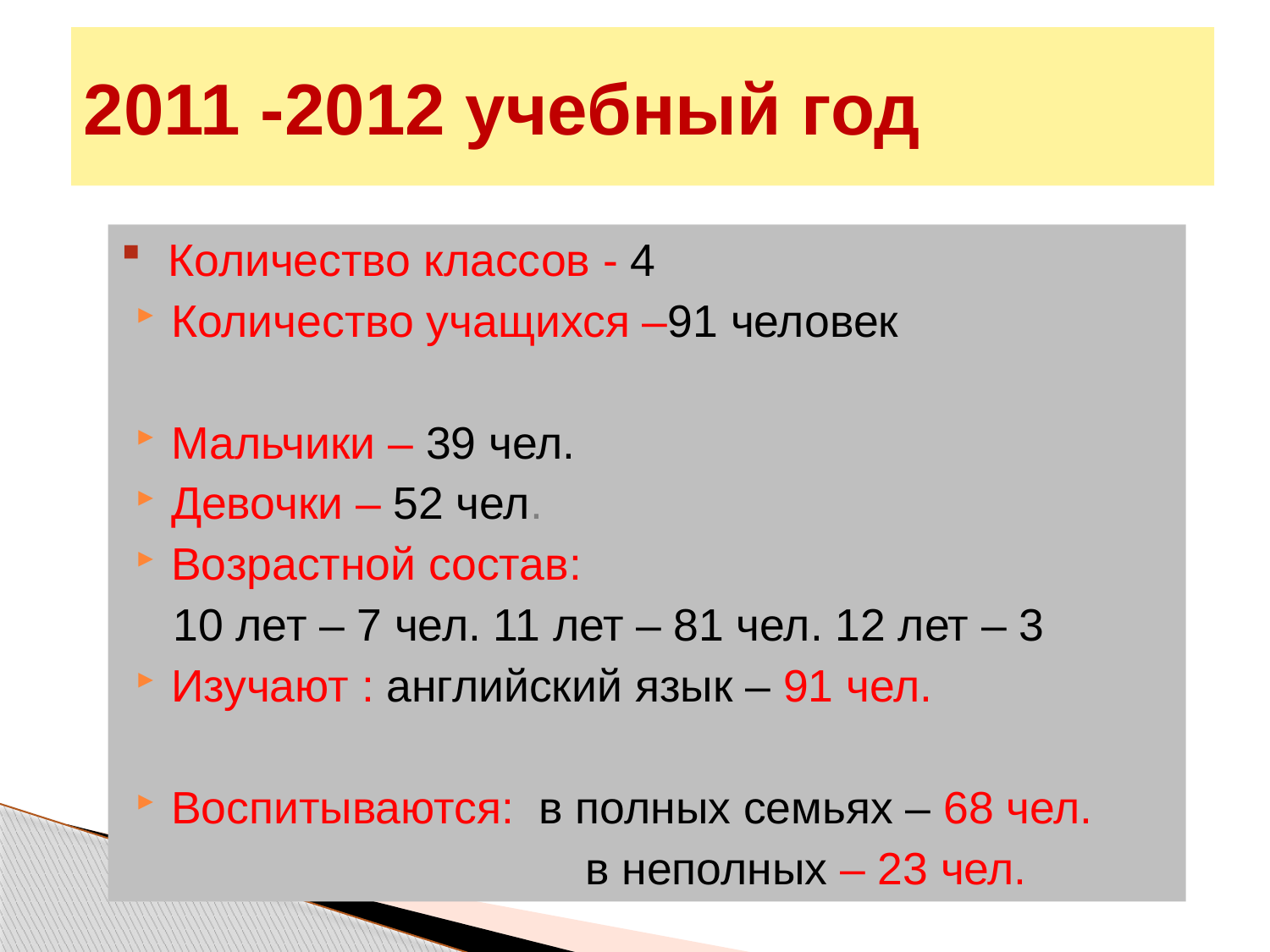

# 2011 -2012 учебный год
Количество классов - 4
Количество учащихся –91 человек

Мальчики – 39 чел.
Девочки – 52 чел.
Возрастной состав:
   10 лет – 7 чел. 11 лет – 81 чел. 12 лет – 3
Изучают : английский язык – 91 чел.

Воспитываются:  в полных семьях – 68 чел.
                                    в неполных – 23 чел.